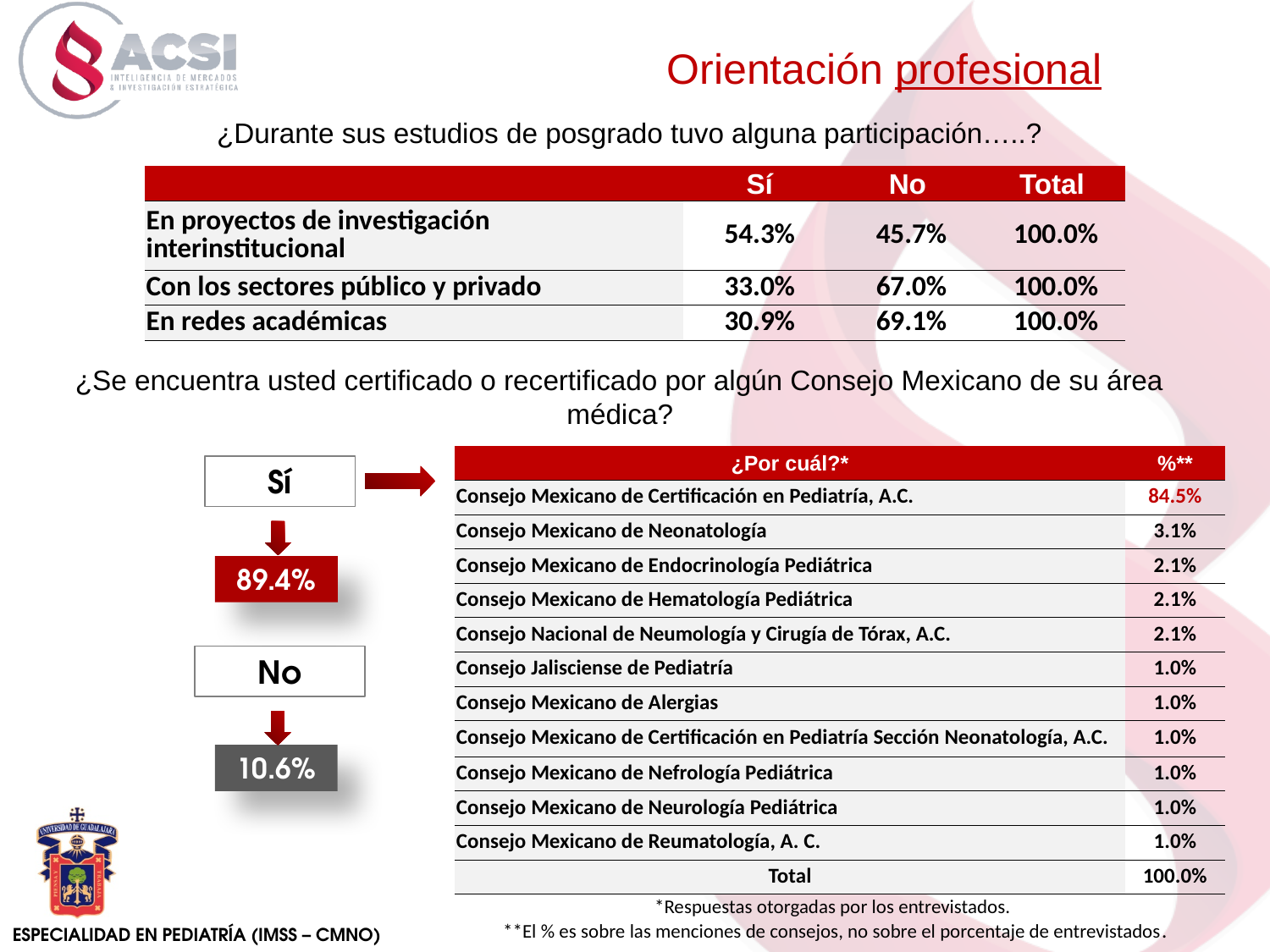

Orientación profesional
¿Durante sus estudios de posgrado tuvo alguna participación…..?
|  | Sí | No | Total |
| --- | --- | --- | --- |
| En proyectos de investigación interinstitucional | 54.3% | 45.7% | 100.0% |
| Con los sectores público y privado | 33.0% | 67.0% | 100.0% |
| En redes académicas | 30.9% | 69.1% | 100.0% |
¿Se encuentra usted certificado o recertificado por algún Consejo Mexicano de su área médica?
| ¿Por cuál?\* | %\*\* |
| --- | --- |
| Consejo Mexicano de Certificación en Pediatría, A.C. | 84.5% |
| Consejo Mexicano de Neonatología | 3.1% |
| Consejo Mexicano de Endocrinología Pediátrica | 2.1% |
| Consejo Mexicano de Hematología Pediátrica | 2.1% |
| Consejo Nacional de Neumología y Cirugía de Tórax, A.C. | 2.1% |
| Consejo Jalisciense de Pediatría | 1.0% |
| Consejo Mexicano de Alergias | 1.0% |
| Consejo Mexicano de Certificación en Pediatría Sección Neonatología, A.C. | 1.0% |
| Consejo Mexicano de Nefrología Pediátrica | 1.0% |
| Consejo Mexicano de Neurología Pediátrica | 1.0% |
| Consejo Mexicano de Reumatología, A. C. | 1.0% |
| Total | 100.0% |
Sí

89.4%
No

10.6%
*Respuestas otorgadas por los entrevistados.
**El % es sobre las menciones de consejos, no sobre el porcentaje de entrevistados.